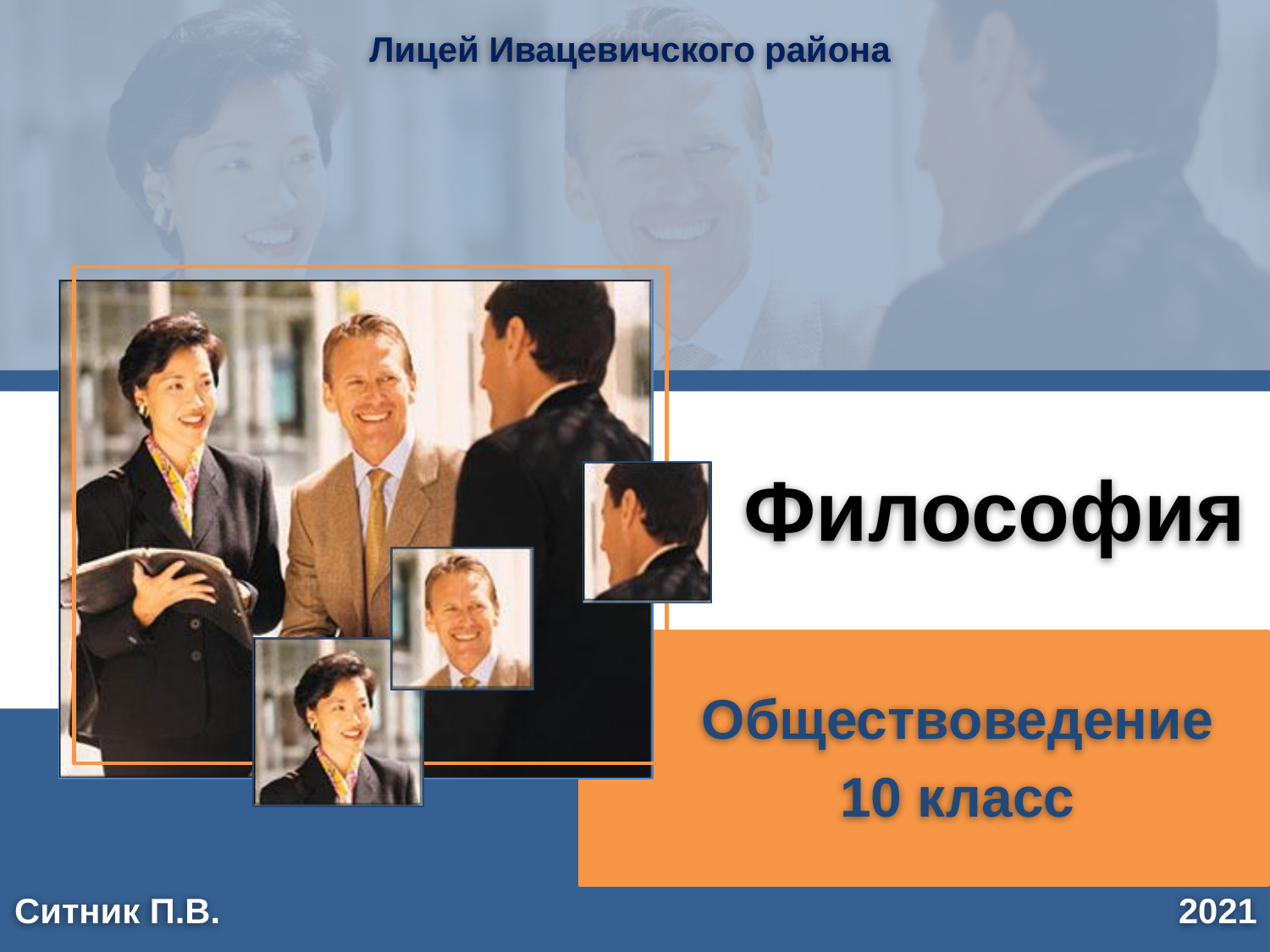

Лицей Ивацевичского района
# Философия
Обществоведение
10 класс
2021
Ситник П.В.